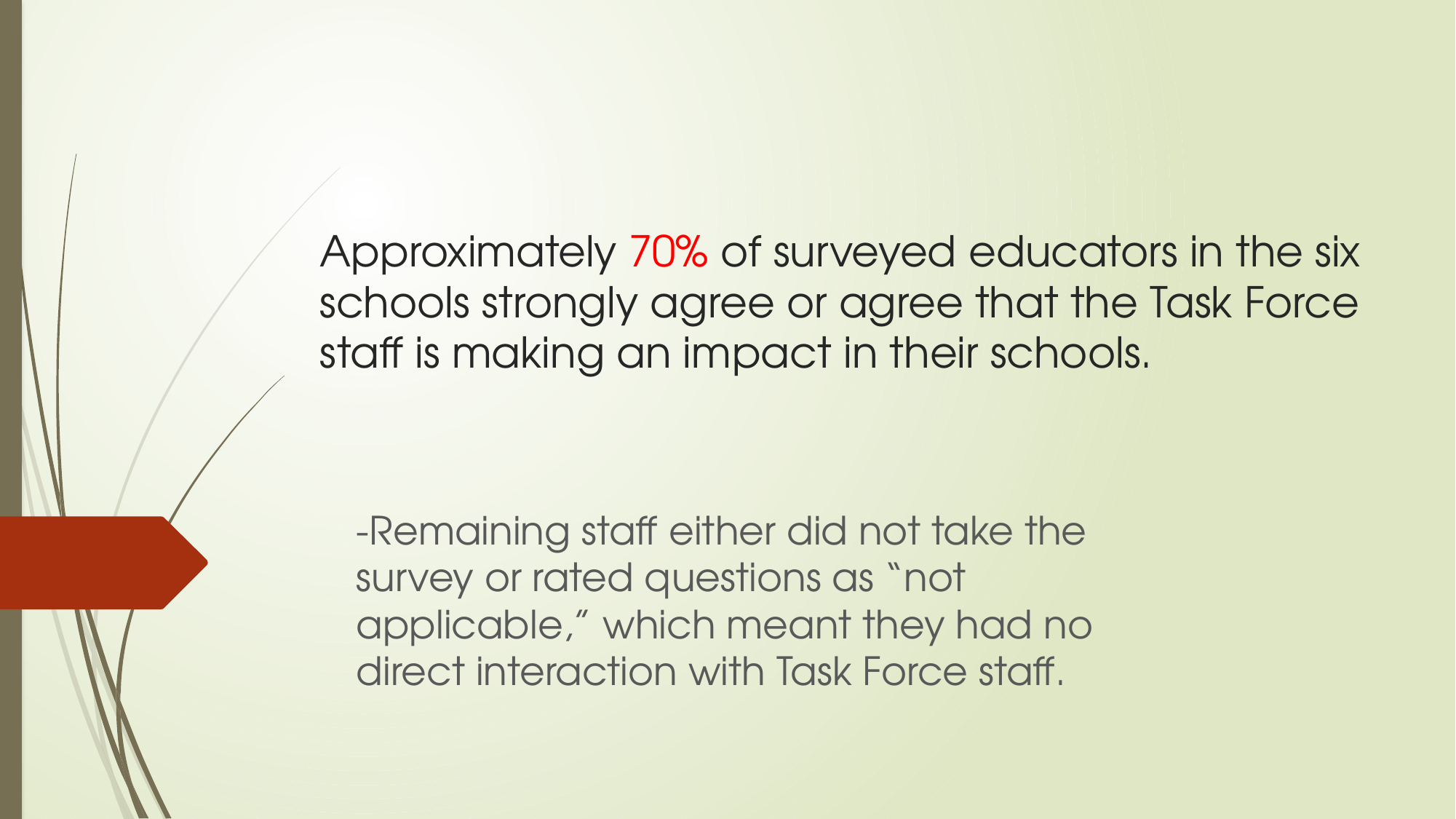

# Approximately 70% of surveyed educators in the six schools strongly agree or agree that the Task Force staff is making an impact in their schools.
-Remaining staff either did not take the survey or rated questions as “not applicable,” which meant they had no direct interaction with Task Force staff.